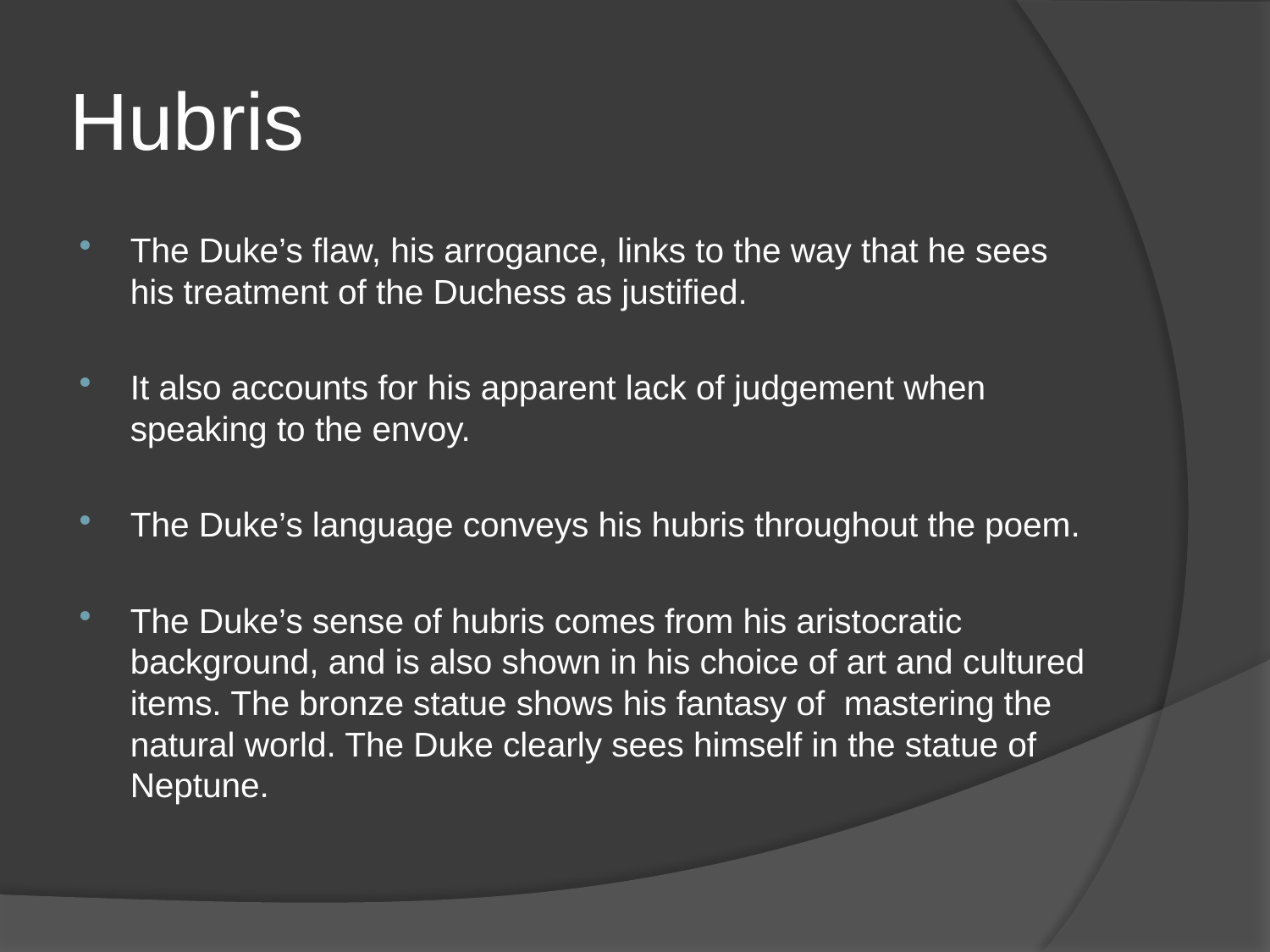

# Hubris
The Duke’s flaw, his arrogance, links to the way that he sees his treatment of the Duchess as justified.

It also accounts for his apparent lack of judgement when speaking to the envoy.

The Duke’s language conveys his hubris throughout the poem.

The Duke’s sense of hubris comes from his aristocratic background, and is also shown in his choice of art and cultured items. The bronze statue shows his fantasy of  mastering the natural world. The Duke clearly sees himself in the statue of Neptune.